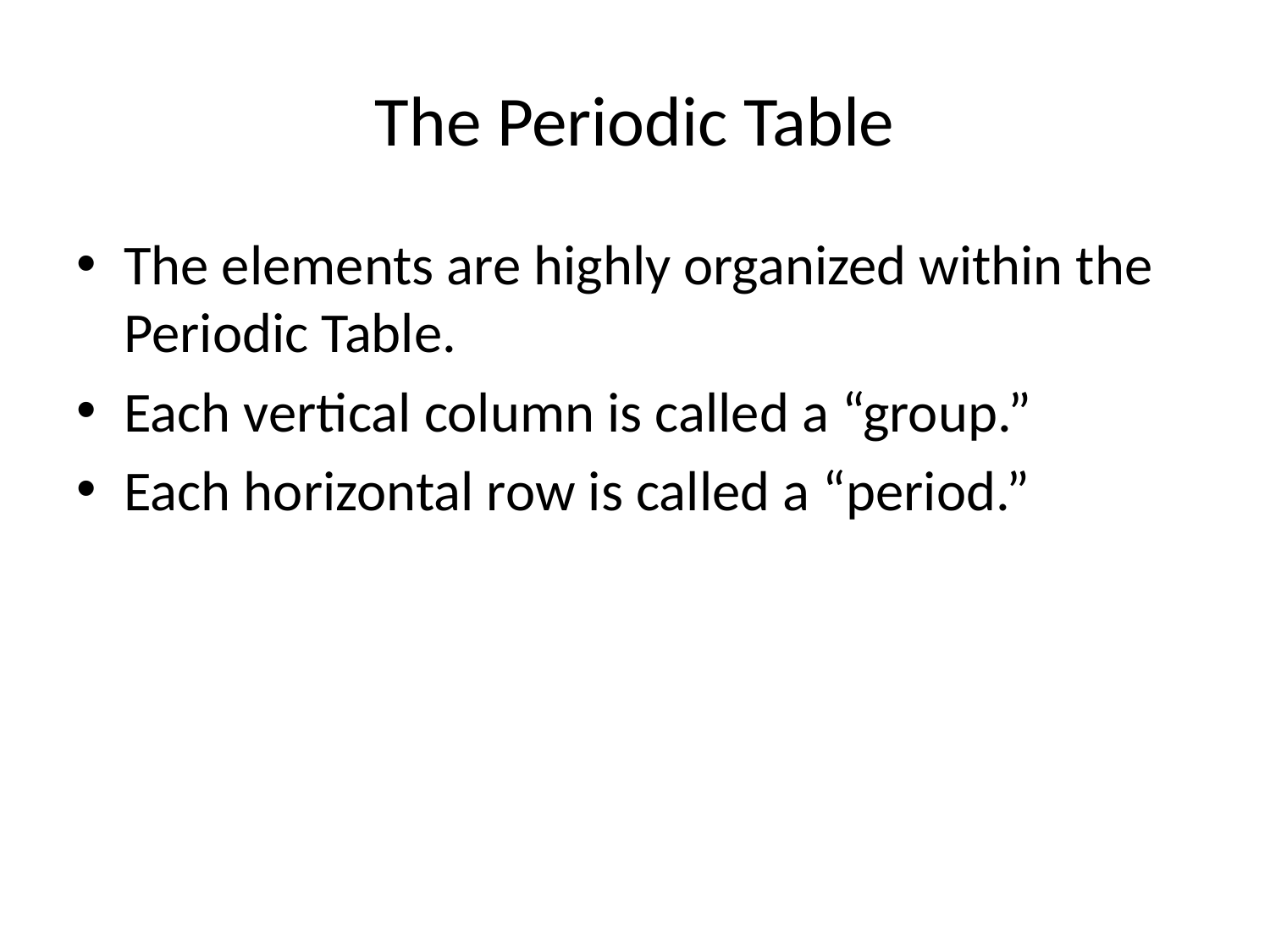

# The Periodic Table
The elements are highly organized within the Periodic Table.
Each vertical column is called a “group.”
Each horizontal row is called a “period.”